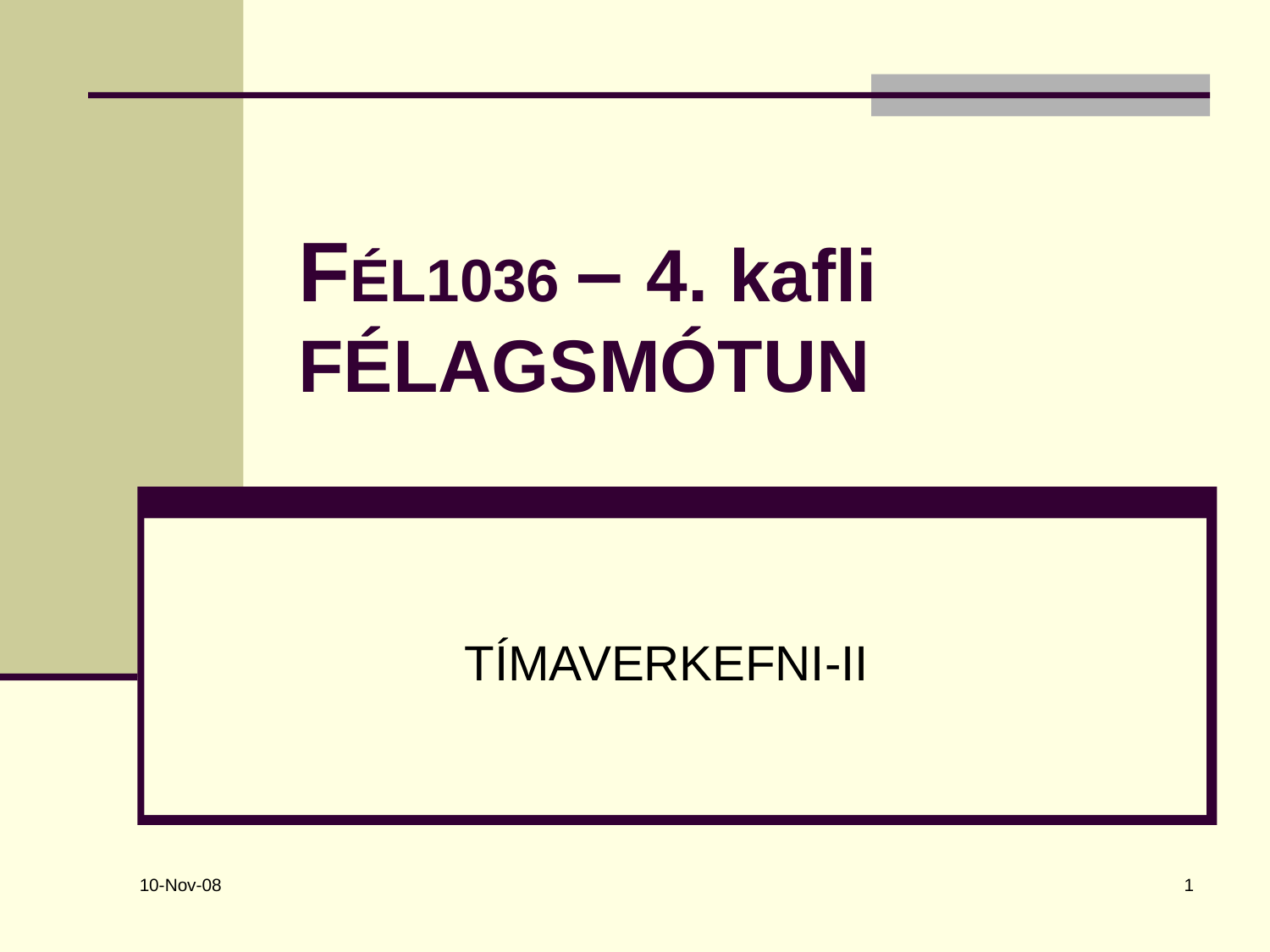

# FÉL1036 – 4. kafli FÉLAGSMÓTUN
TÍMAVERKEFNI-II
1
10-Nov-08